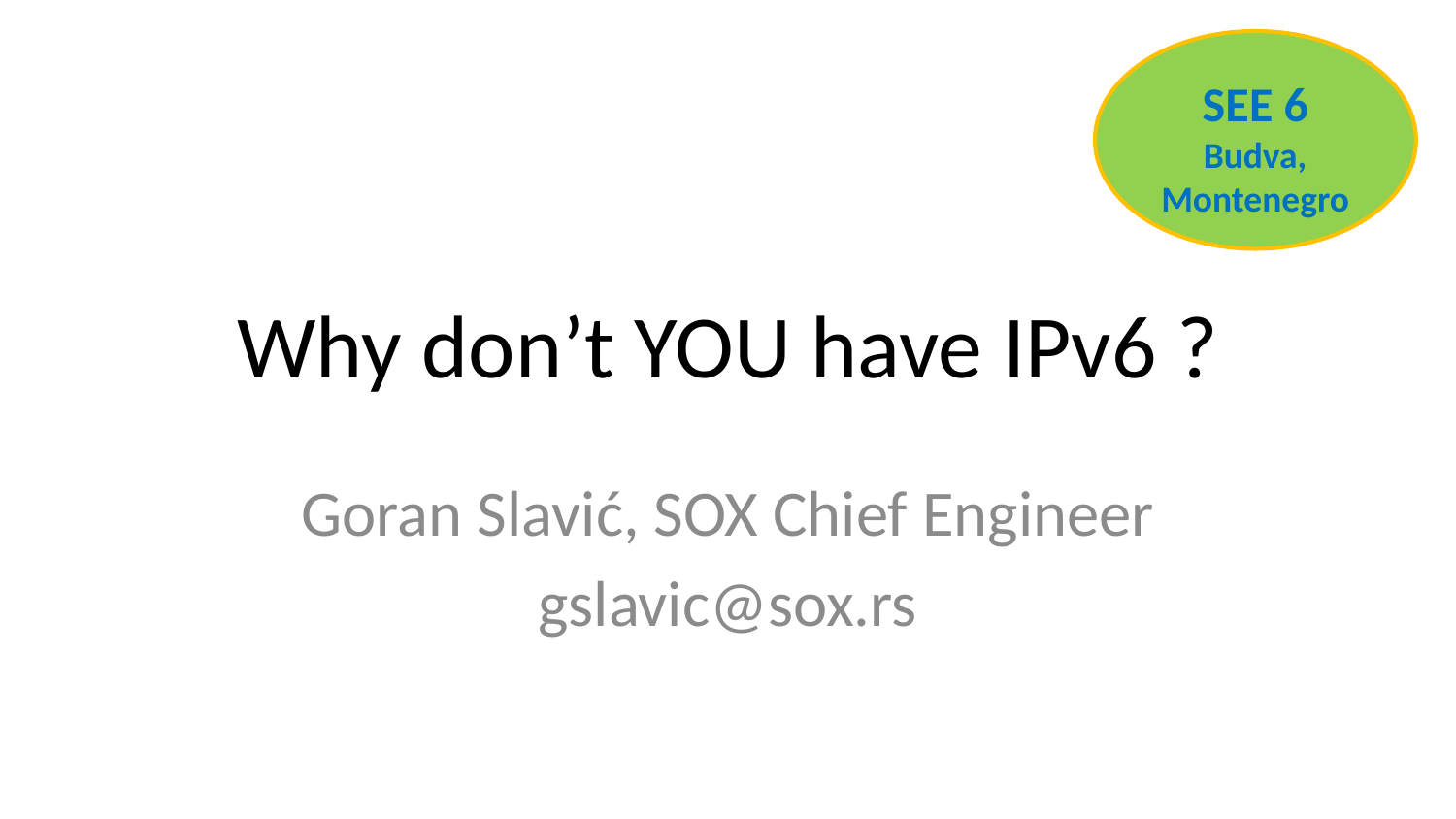

SEE 6
Budva, Montenegro
# Why don’t YOU have IPv6 ?
Goran Slavić, SOX Chief Engineer
gslavic@sox.rs